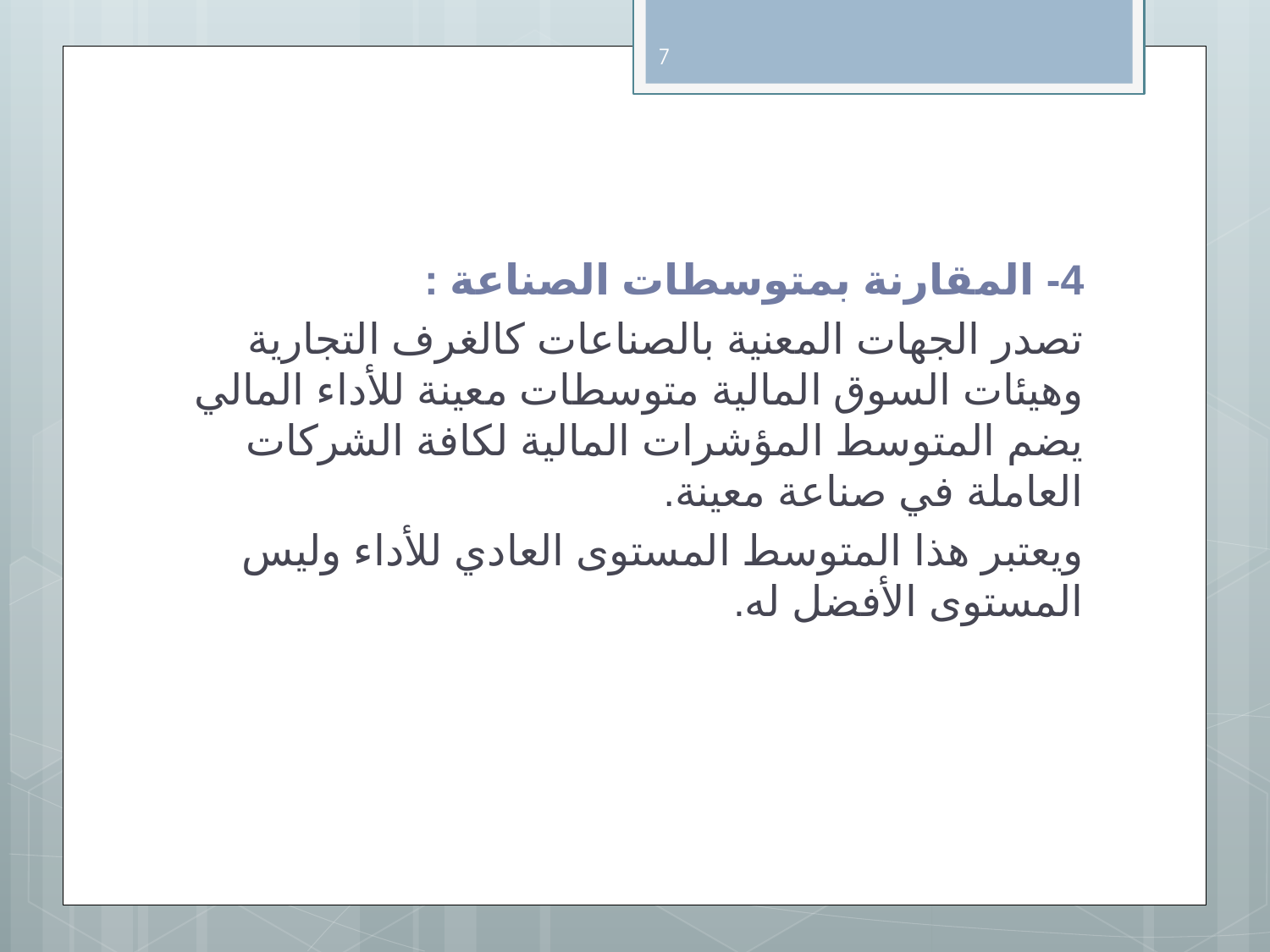

7
4- المقارنة بمتوسطات الصناعة :
تصدر الجهات المعنية بالصناعات كالغرف التجارية وهيئات السوق المالية متوسطات معينة للأداء المالي يضم المتوسط المؤشرات المالية لكافة الشركات العاملة في صناعة معينة.
ويعتبر هذا المتوسط المستوى العادي للأداء وليس المستوى الأفضل له.